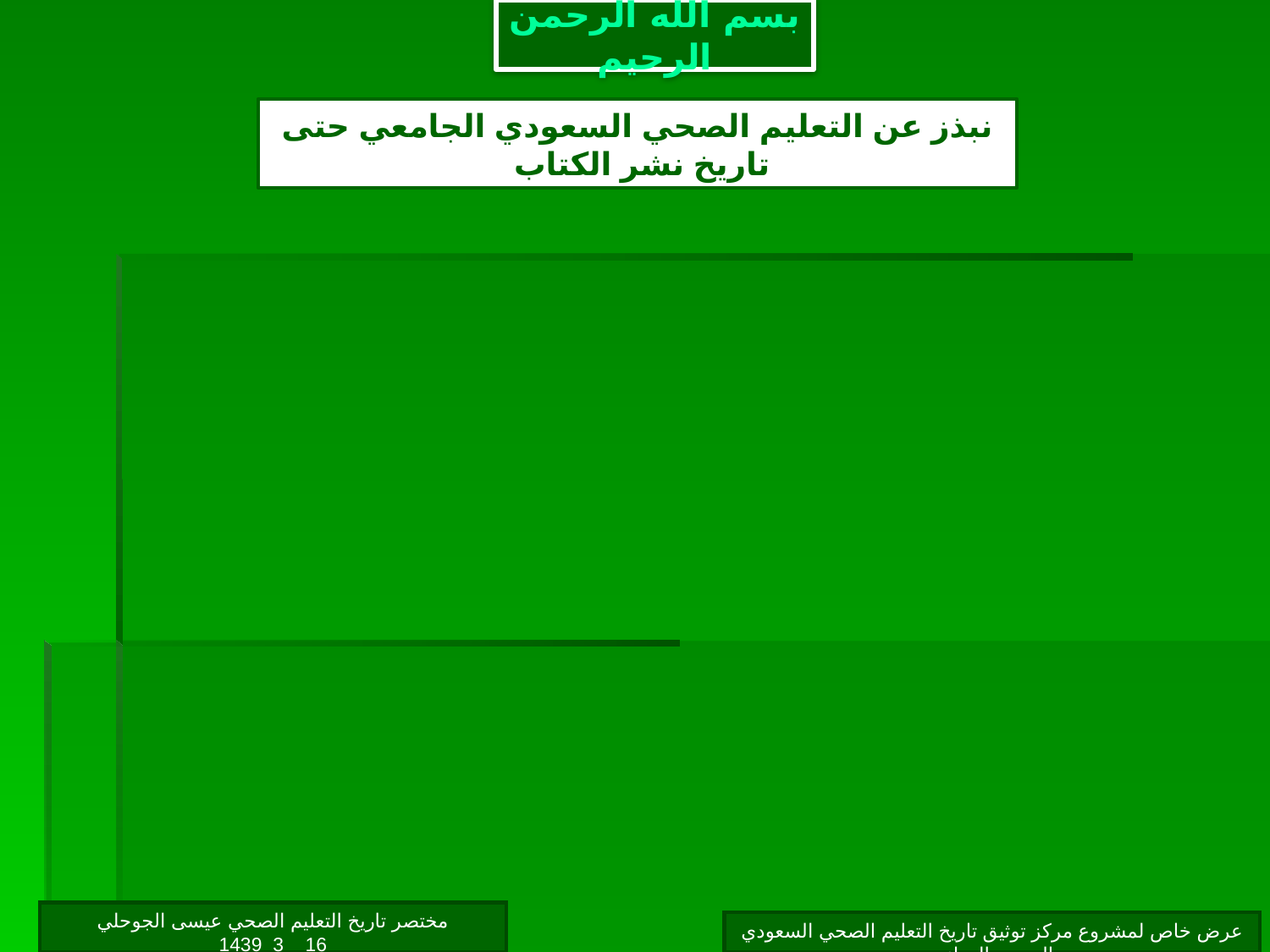

بسم الله الرحمن الرحيم
نبذز عن التعليم الصحي السعودي الجامعي حتى تاريخ نشر الكتاب
مختصر تاريخ التعليم الصحي عيسى الجوحلي 16__3_1439
عرض خاص لمشروع مركز توثيق تاريخ التعليم الصحي السعودي الحرس الوطني